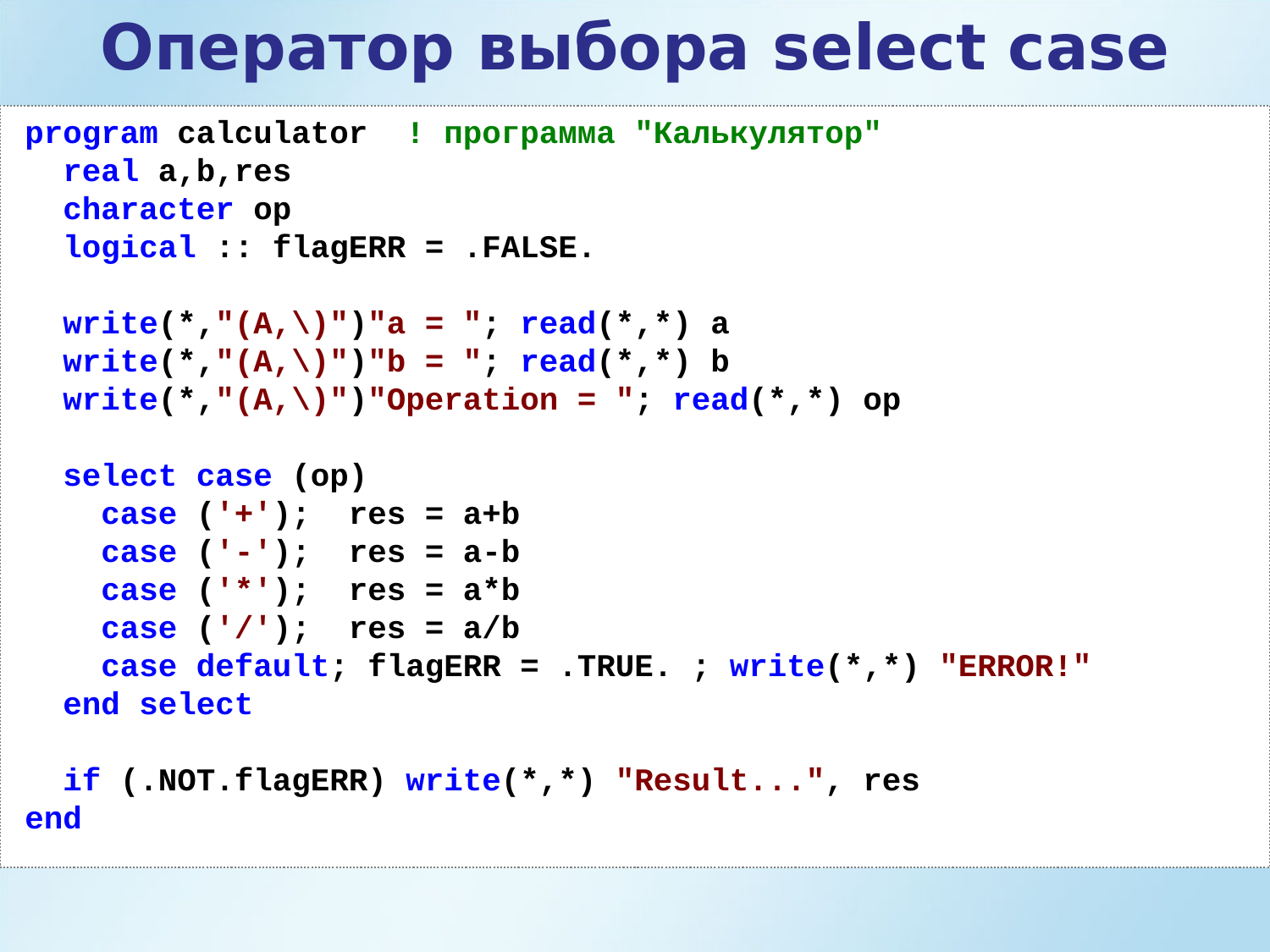

Оператор выбора select case
program calculator  ! программа "Калькулятор"
  real a,b,res
  character op
  logical :: flagERR = .FALSE.

  write(*,"(A,\)")"a = "; read(*,*) a
  write(*,"(A,\)")"b = "; read(*,*) b
  write(*,"(A,\)")"Operation = "; read(*,*) op

  select case (op)
    case ('+');  res = a+b
    case ('-');  res = a-b
    case ('*');  res = a*b
    case ('/');  res = a/b
    case default; flagERR = .TRUE. ; write(*,*) "ERROR!"
  end select

  if (.NOT.flagERR) write(*,*) "Result...", res
end